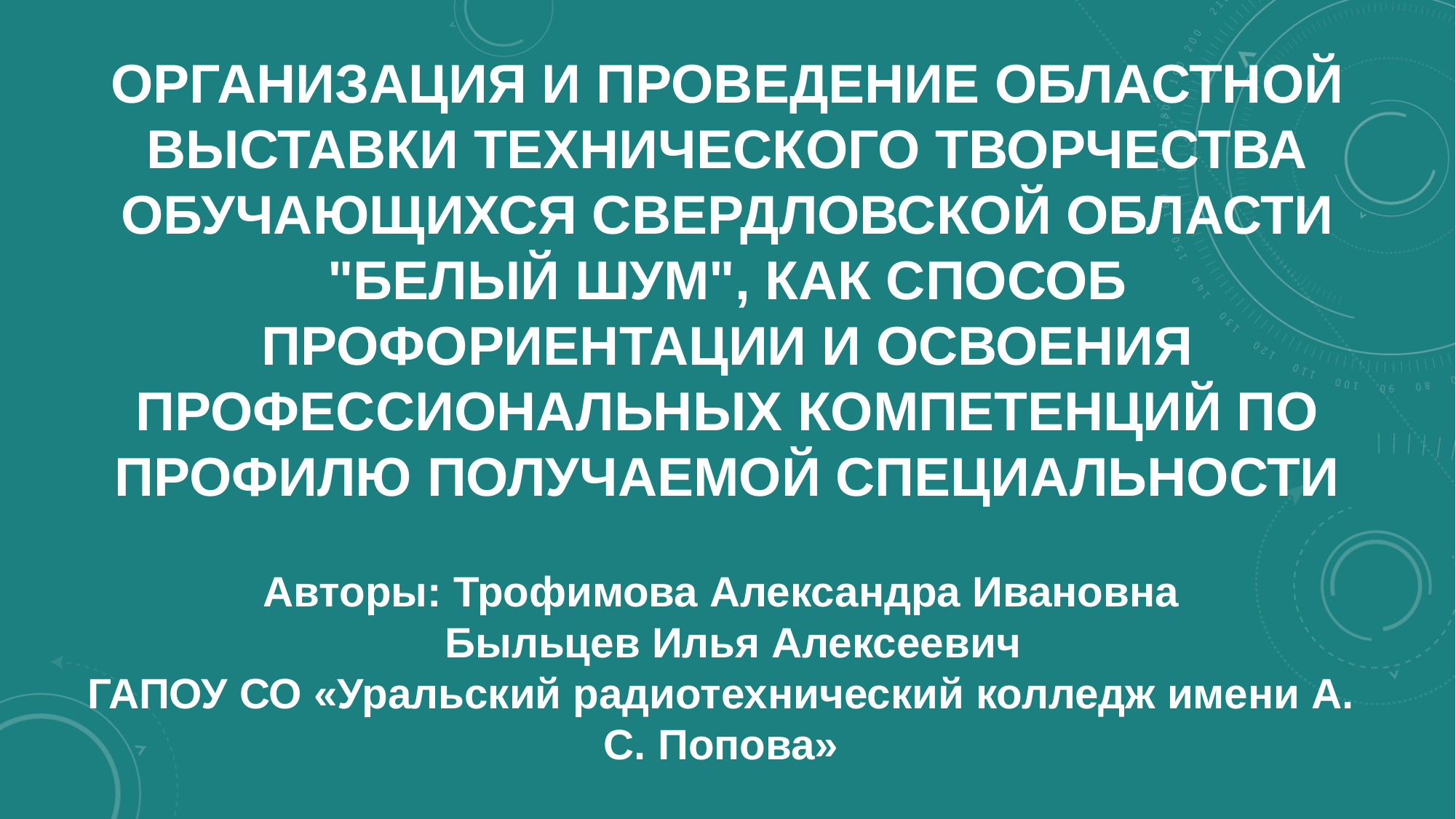

ОРГАНИЗАЦИЯ И ПРОВЕДЕНИЕ ОБЛАСТНОЙ ВЫСТАВКИ ТЕХНИЧЕСКОГО ТВОРЧЕСТВА ОБУЧАЮЩИХСЯ СВЕРДЛОВСКОЙ ОБЛАСТИ "БЕЛЫЙ ШУМ", КАК СПОСОБ ПРОФОРИЕНТАЦИИ И ОСВОЕНИЯ ПРОФЕССИОНАЛЬНЫХ КОМПЕТЕНЦИЙ ПО ПРОФИЛЮ ПОЛУЧАЕМОЙ СПЕЦИАЛЬНОСТИ
Авторы: Трофимова Александра Ивановна
  Быльцев Илья Алексеевич
ГАПОУ СО «Уральский радиотехнический колледж имени А. С. Попова»